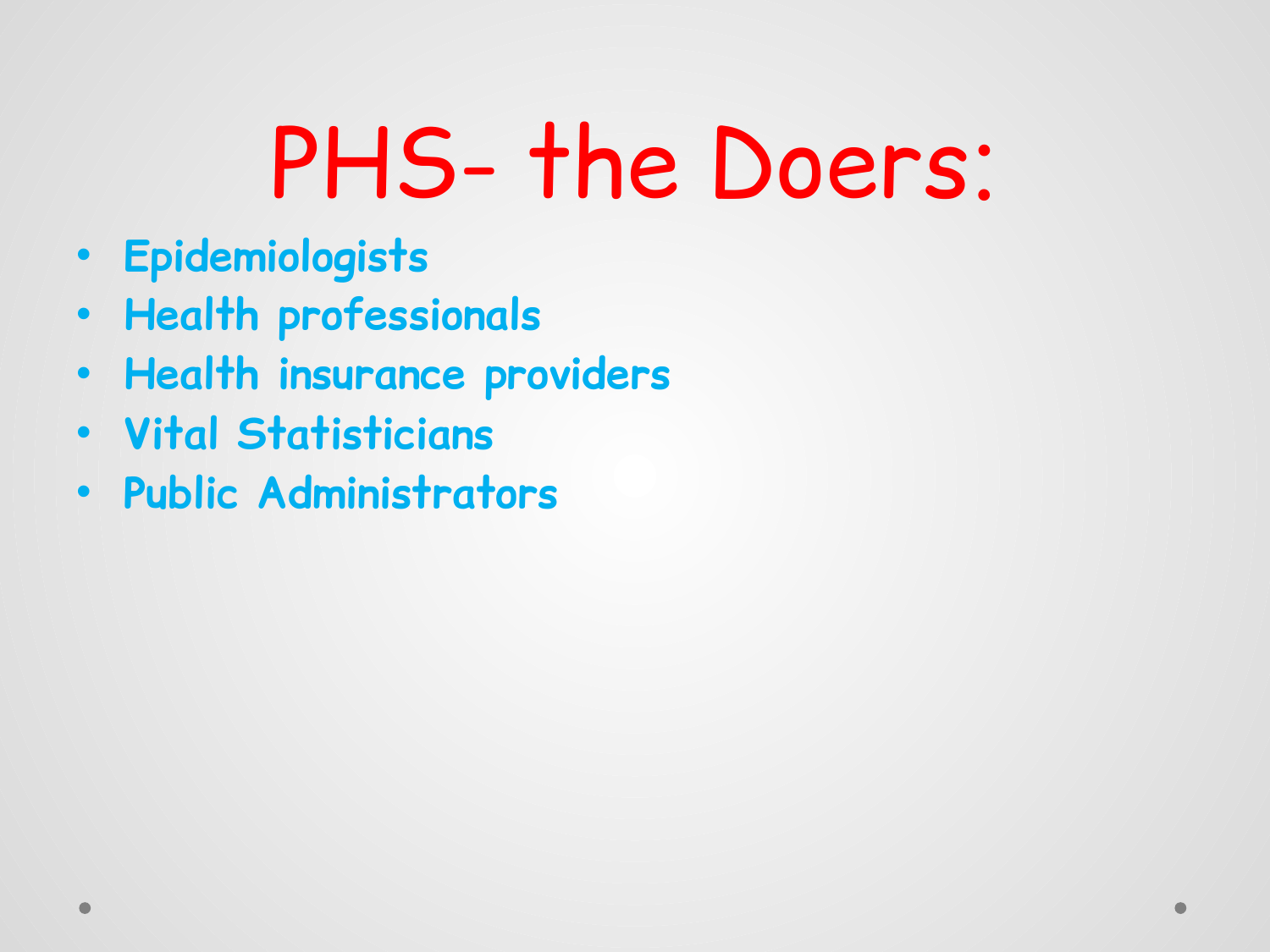

# PHS- the Doers:
Epidemiologists
Health professionals
Health insurance providers
Vital Statisticians
Public Administrators